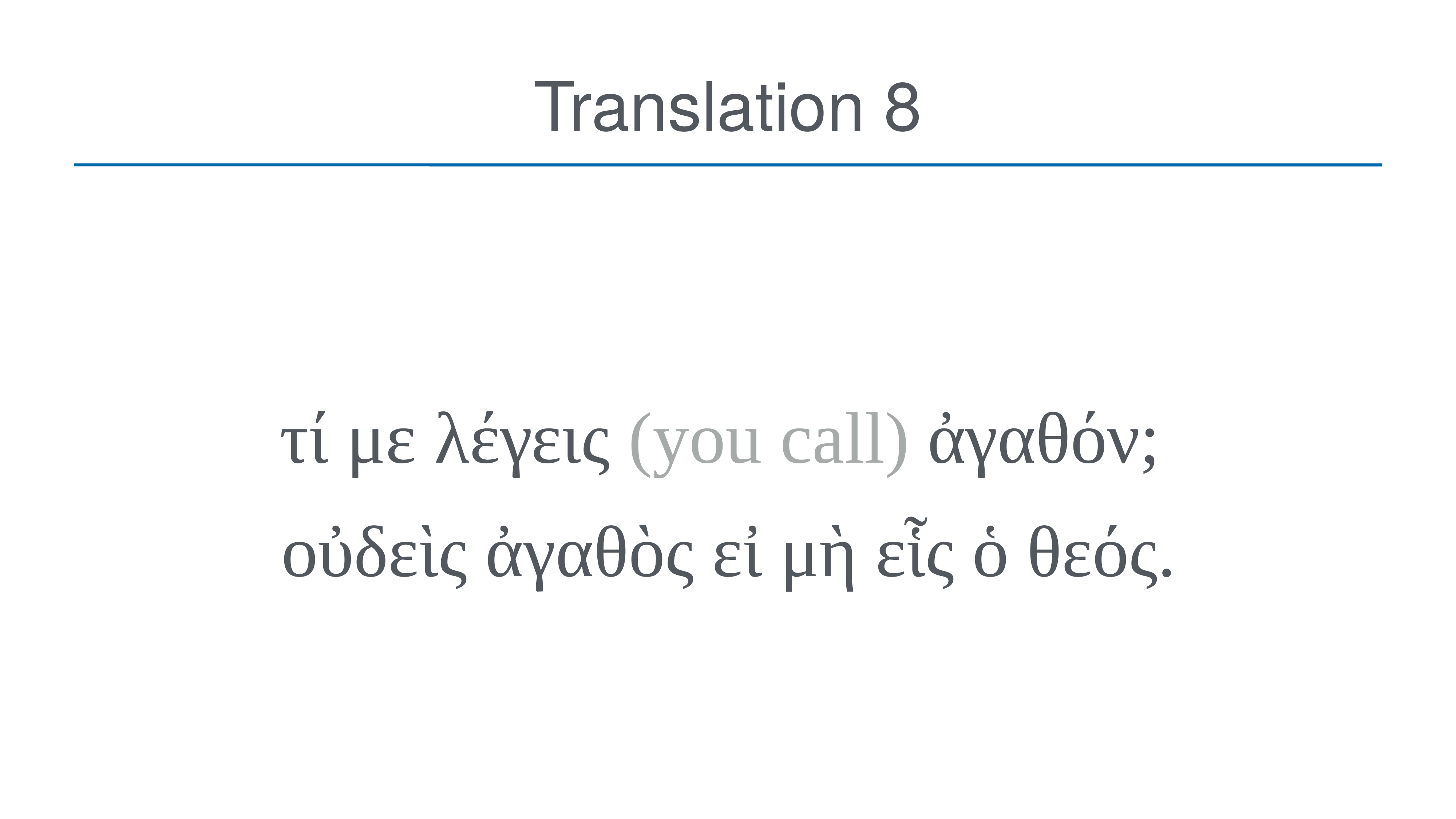

# Translation 8
τί με λέγεις (you call) ἀγαθόν;
οὐδεὶς ἀγαθὸς εἰ μὴ εἷς ὁ θεός.